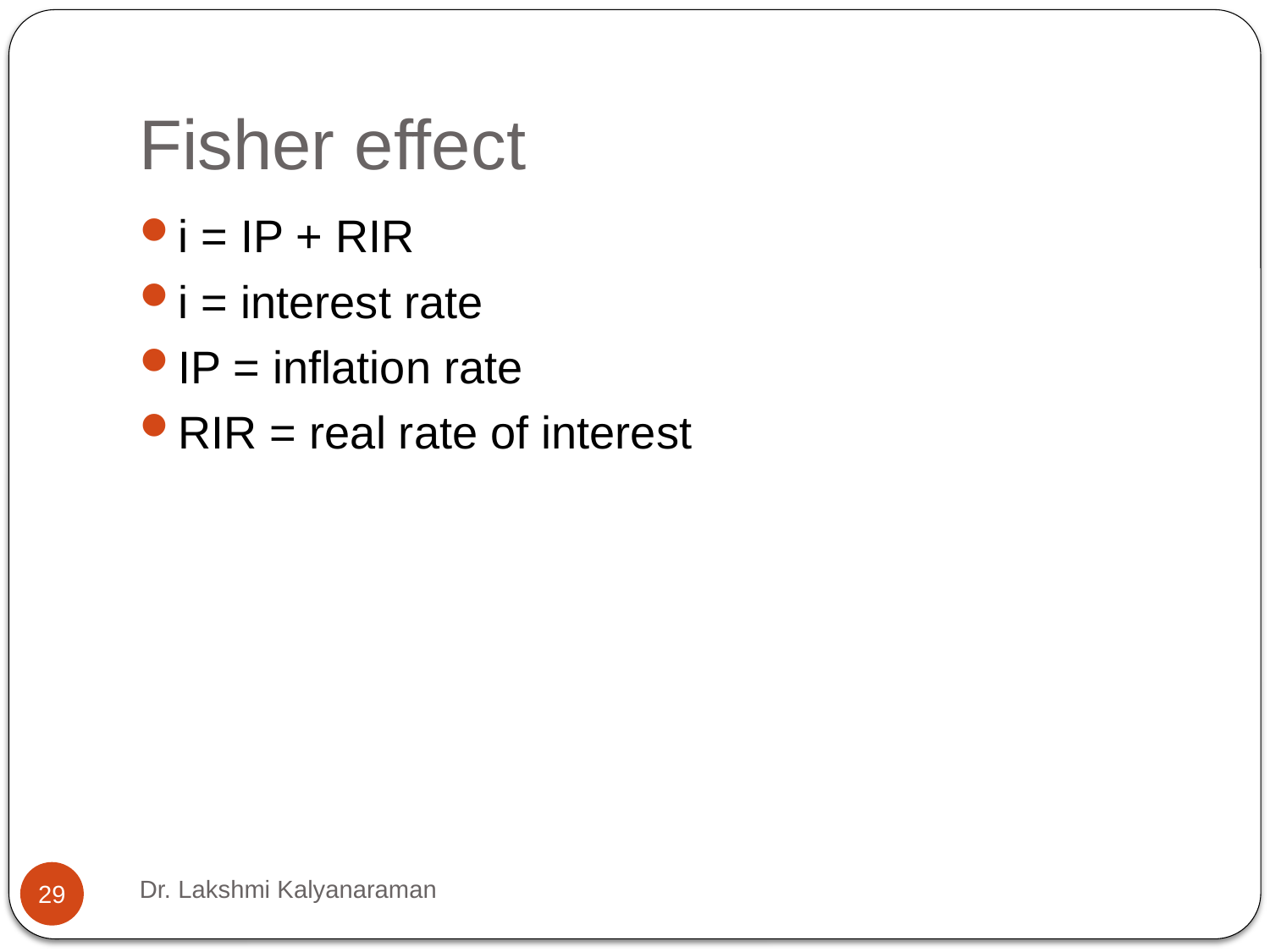

# Fisher effect
i = IP + RIR
i = interest rate
IP = inflation rate
RIR = real rate of interest
Dr. Lakshmi Kalyanaraman
29